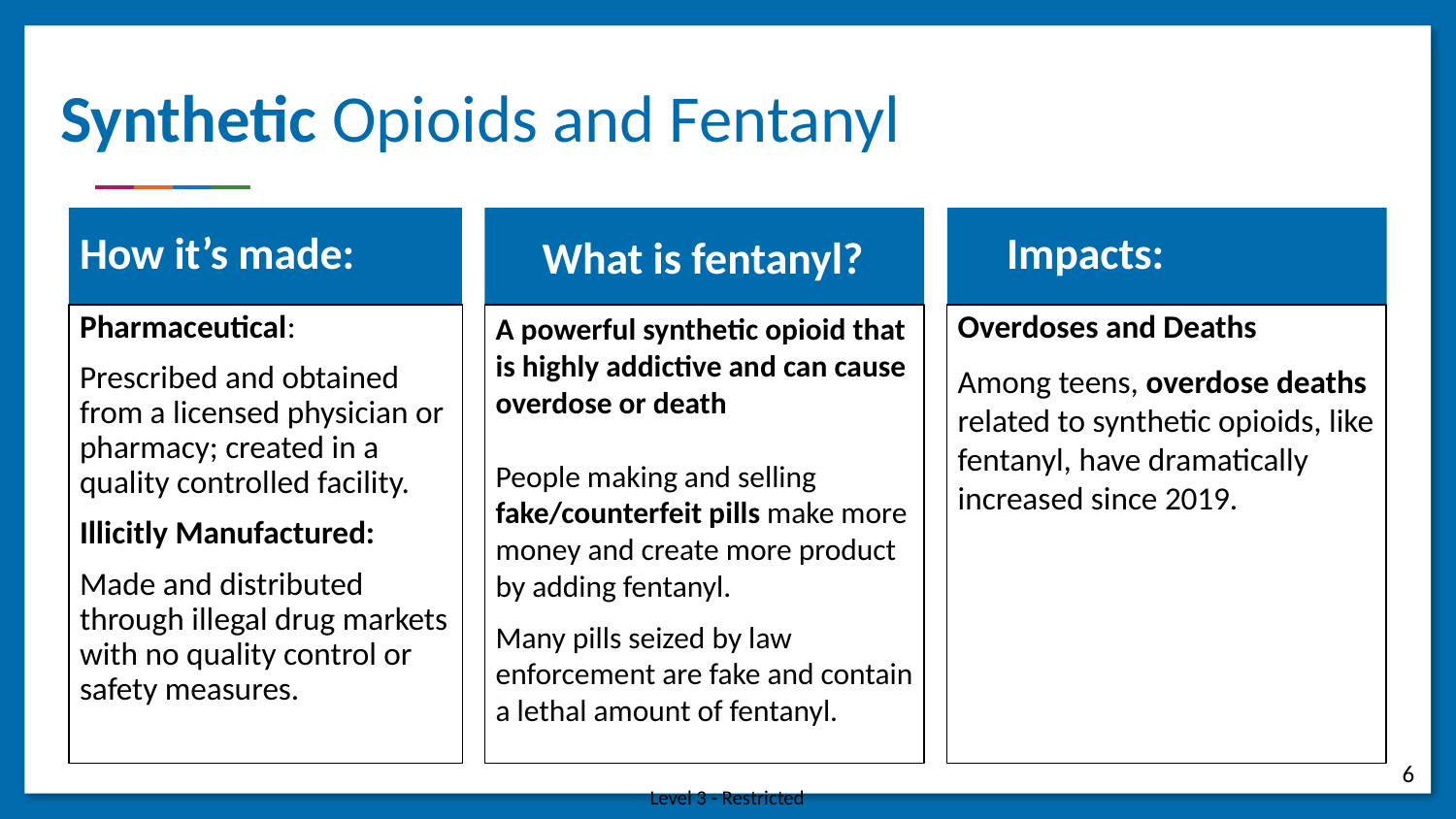

# Synthetic Opioids and Fentanyl

How it’s made:
What is fentanyl?
Impacts:
Pharmaceutical:
Prescribed and obtained from a licensed physician or pharmacy; created in a quality controlled facility.
Illicitly Manufactured:
Made and distributed through illegal drug markets with no quality control or safety measures.

A powerful synthetic opioid that is highly addictive and can cause overdose or death

People making and selling fake/counterfeit pills make more money and create more product by adding fentanyl.
Many pills seized by law enforcement are fake and contain a lethal amount of fentanyl.

Overdoses and Deaths
Among teens, overdose deaths related to synthetic opioids, like fentanyl, have dramatically increased since 2019.

6